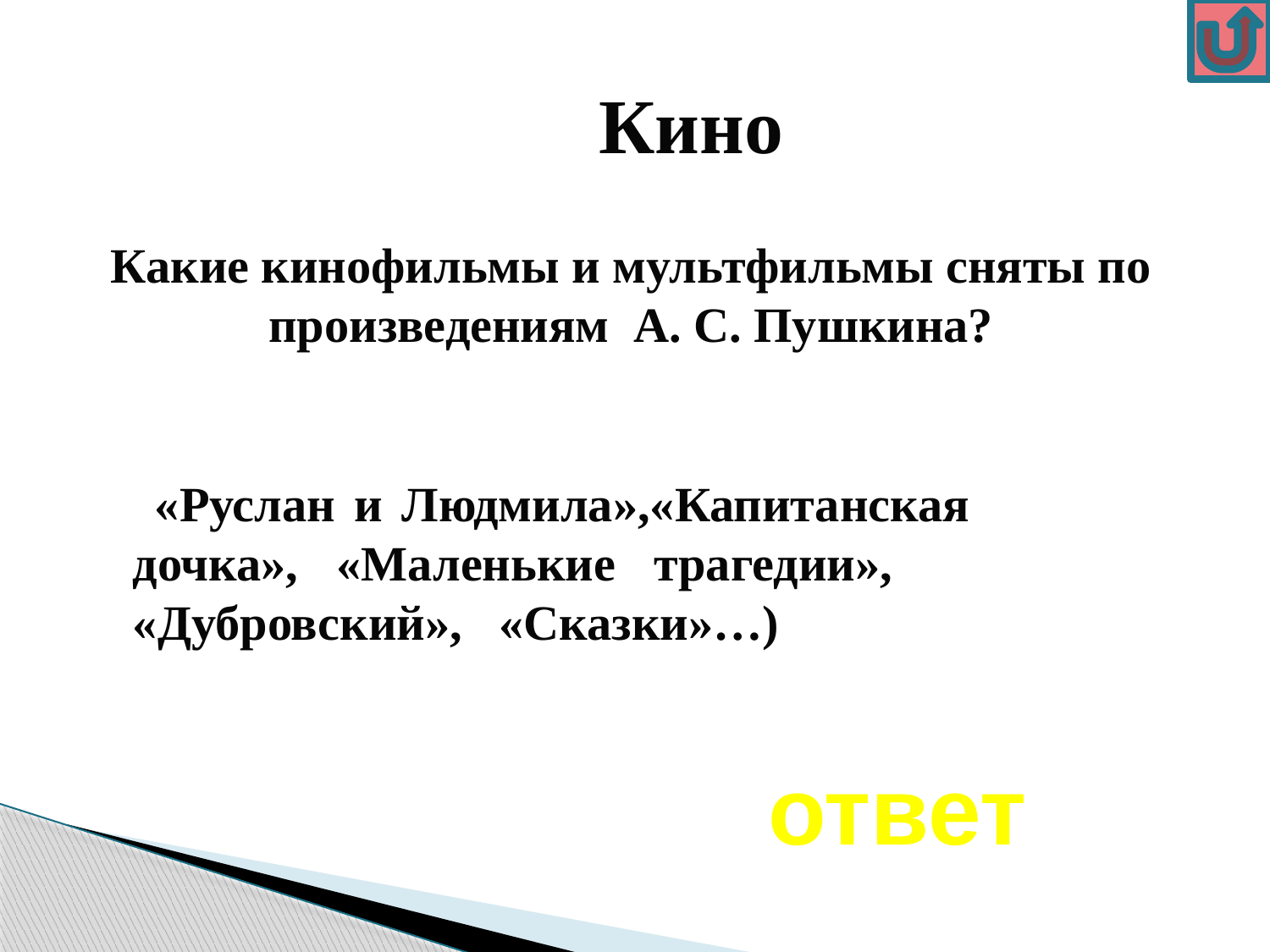

Кино

# Какие кинофильмы и мультфильмы сняты по произведениям  А. С. Пушкина?
   «Руслан и Людмила»,«Капитанская дочка», «Маленькие трагедии»,   «Дубровский»,   «Сказки»…)

ответ